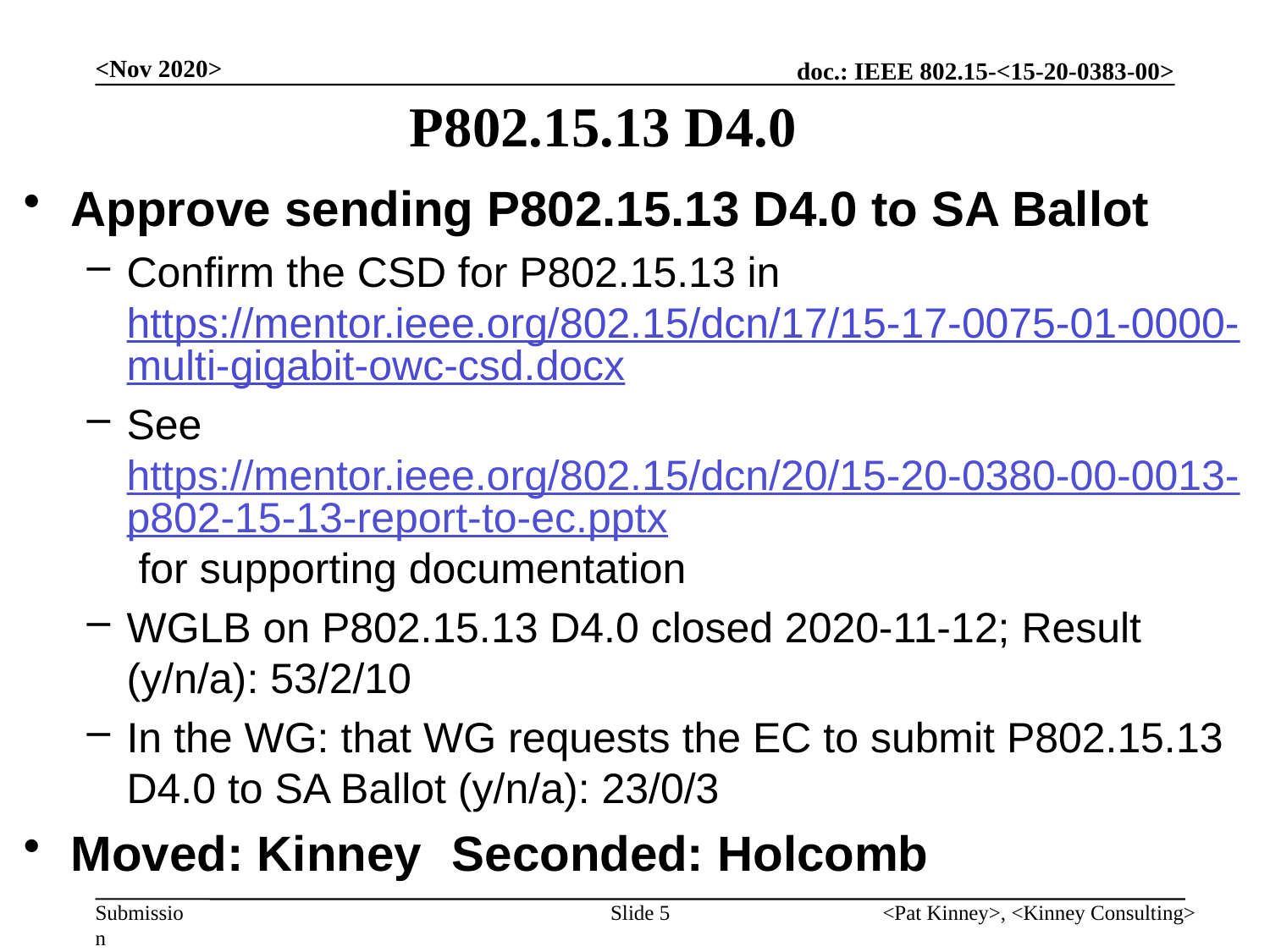

<Nov 2020>

# P802.15.13 D4.0
Approve sending P802.15.13 D4.0 to SA Ballot
Confirm the CSD for P802.15.13 in https://mentor.ieee.org/802.15/dcn/17/15-17-0075-01-0000-multi-gigabit-owc-csd.docx
See https://mentor.ieee.org/802.15/dcn/20/15-20-0380-00-0013-p802-15-13-report-to-ec.pptx for supporting documentation
WGLB on P802.15.13 D4.0 closed 2020-11-12; Result (y/n/a): 53/2/10
In the WG: that WG requests the EC to submit P802.15.13 D4.0 to SA Ballot (y/n/a): 23/0/3
Moved: Kinney	Seconded: Holcomb
Slide 5
<Pat Kinney>, <Kinney Consulting>